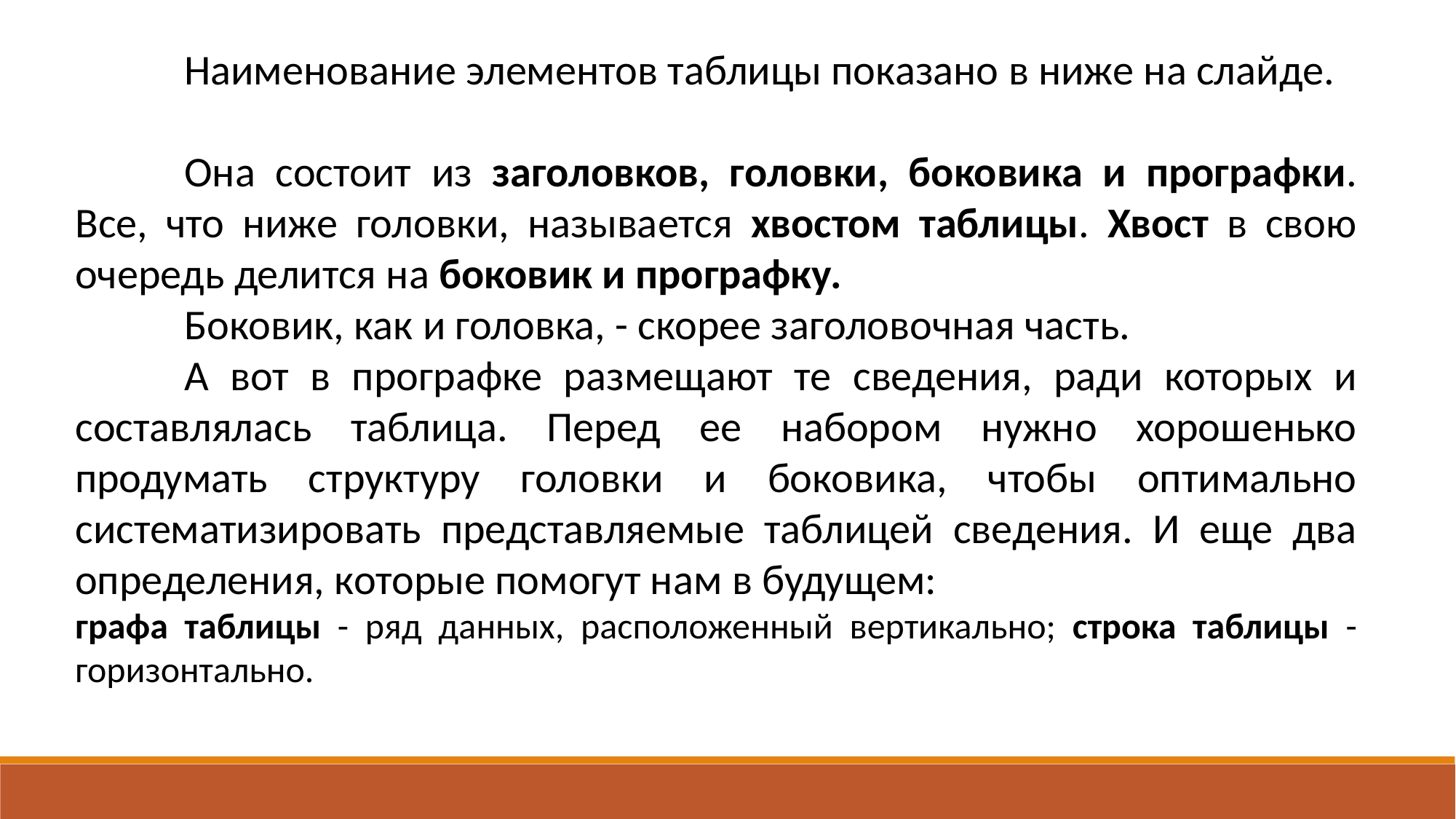

Наименование элементов таблицы показано в ниже на слайде.

	Она состоит из заголовков, головки, боковика и прографки. Все, что ниже головки, называется хвостом таблицы. Хвост в свою очередь делится на боковик и прографку.
	Боковик, как и головка, - скорее заголовочная часть.
	А вот в прографке размещают те сведения, ради которых и составлялась таблица. Перед ее набором нужно хорошенько продумать структуру головки и боковика, чтобы оптимально систематизировать представляемые таблицей сведения. И еще два определения, которые помогут нам в будущем:
графа таблицы - ряд данных, расположенный вертикально; строка таблицы - горизонтально.